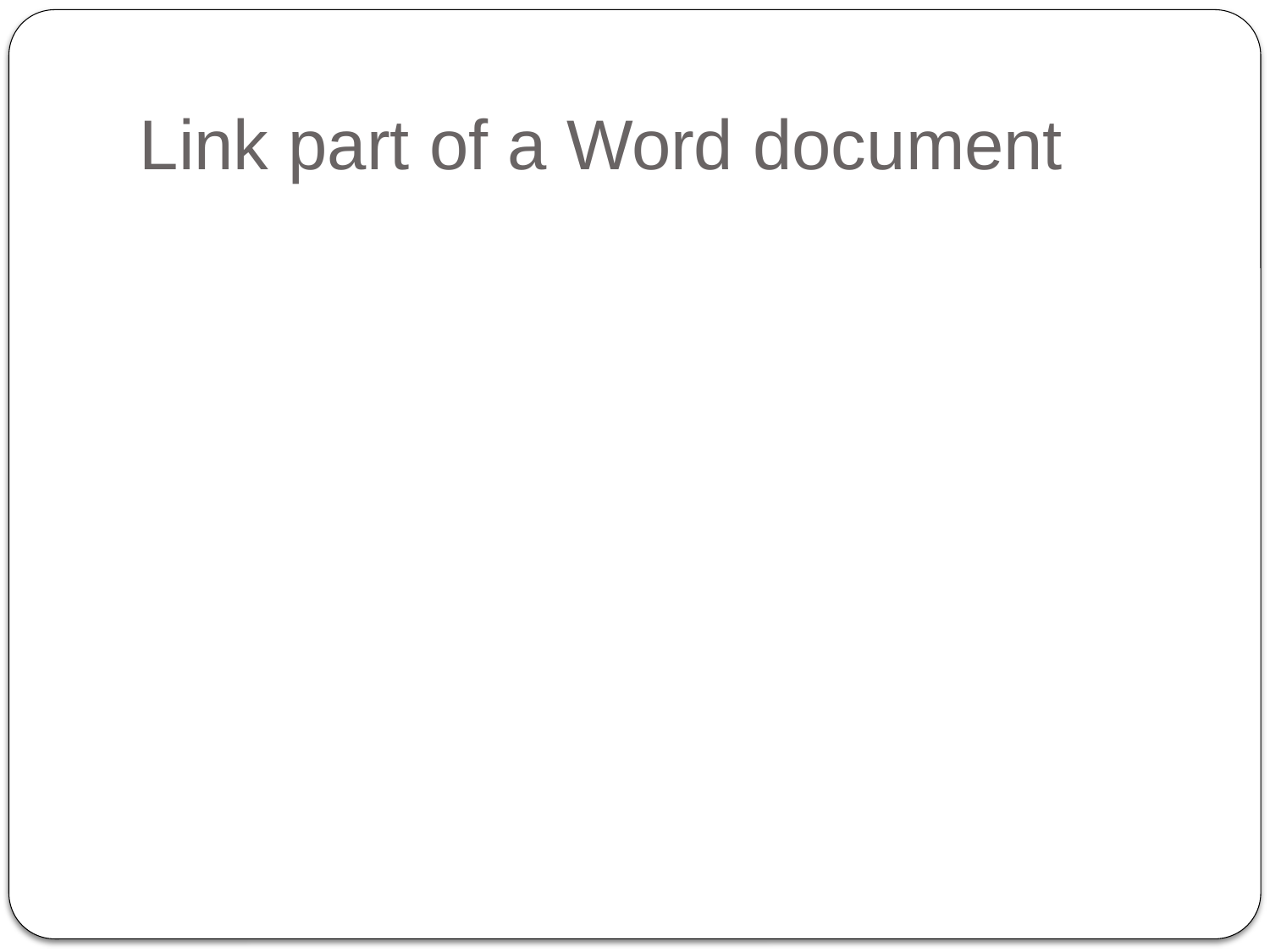

# Link part of a Word document